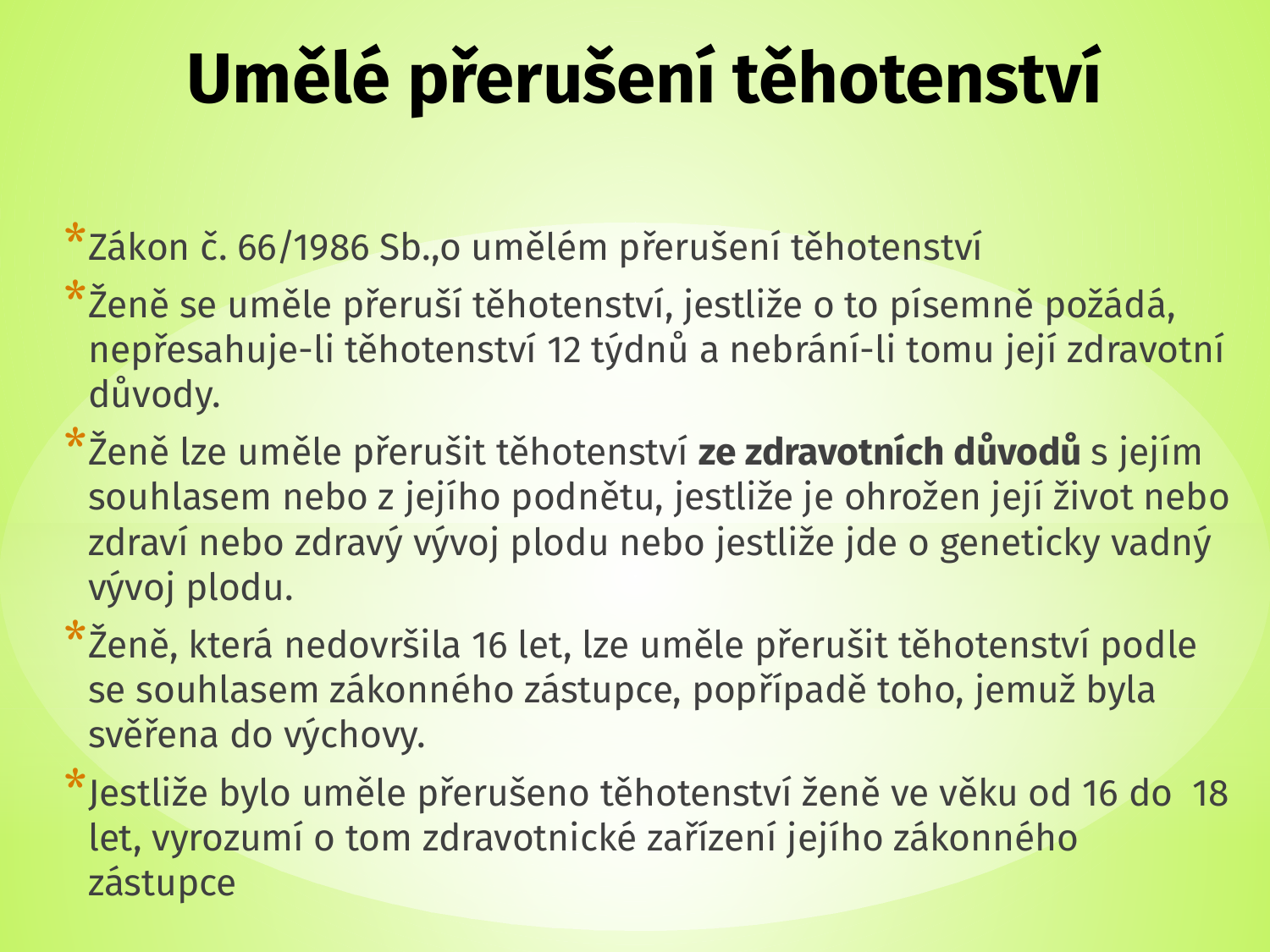

# Umělé přerušení těhotenství
Zákon č. 66/1986 Sb.,o umělém přerušení těhotenství
Ženě se uměle přeruší těhotenství, jestliže o to písemně požádá, nepřesahuje-li těhotenství 12 týdnů a nebrání-li tomu její zdravotní důvody.
Ženě lze uměle přerušit těhotenství ze zdravotních důvodů s jejím souhlasem nebo z jejího podnětu, jestliže je ohrožen její život nebo zdraví nebo zdravý vývoj plodu nebo jestliže jde o geneticky vadný vývoj plodu.
Ženě, která nedovršila 16 let, lze uměle přerušit těhotenství podle se souhlasem zákonného zástupce, popřípadě toho, jemuž byla svěřena do výchovy.
Jestliže bylo uměle přerušeno těhotenství ženě ve věku od 16 do  18 let, vyrozumí o tom zdravotnické zařízení jejího zákonného zástupce